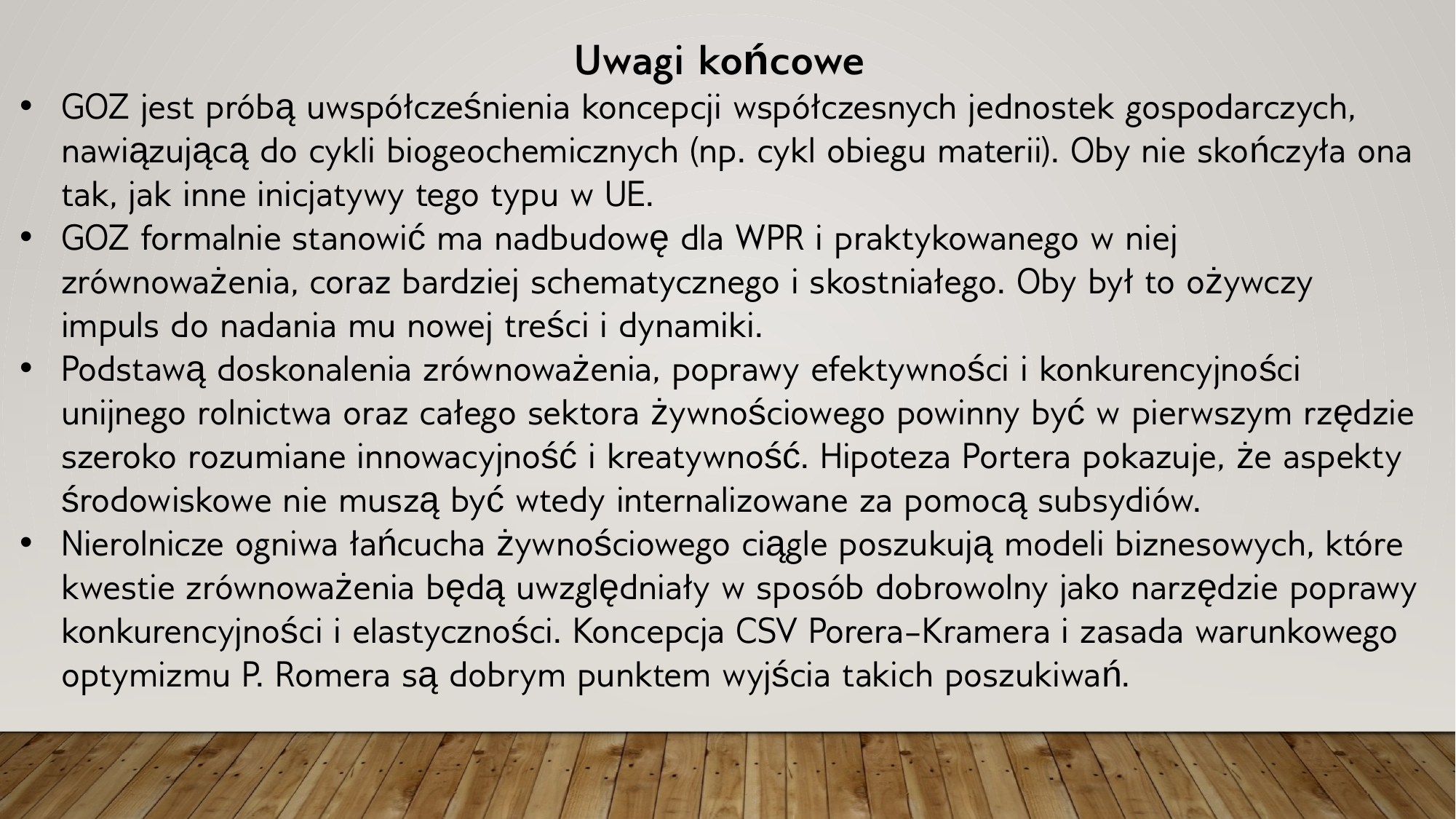

Uwagi końcowe
GOZ jest próbą uwspółcześnienia koncepcji współczesnych jednostek gospodarczych, nawiązującą do cykli biogeochemicznych (np. cykl obiegu materii). Oby nie skończyła ona tak, jak inne inicjatywy tego typu w UE.
GOZ formalnie stanowić ma nadbudowę dla WPR i praktykowanego w niej zrównoważenia, coraz bardziej schematycznego i skostniałego. Oby był to ożywczy impuls do nadania mu nowej treści i dynamiki.
Podstawą doskonalenia zrównoważenia, poprawy efektywności i konkurencyjności unijnego rolnictwa oraz całego sektora żywnościowego powinny być w pierwszym rzędzie szeroko rozumiane innowacyjność i kreatywność. Hipoteza Portera pokazuje, że aspekty środowiskowe nie muszą być wtedy internalizowane za pomocą subsydiów.
Nierolnicze ogniwa łańcucha żywnościowego ciągle poszukują modeli biznesowych, które kwestie zrównoważenia będą uwzględniały w sposób dobrowolny jako narzędzie poprawy konkurencyjności i elastyczności. Koncepcja CSV Porera–Kramera i zasada warunkowego optymizmu P. Romera są dobrym punktem wyjścia takich poszukiwań.